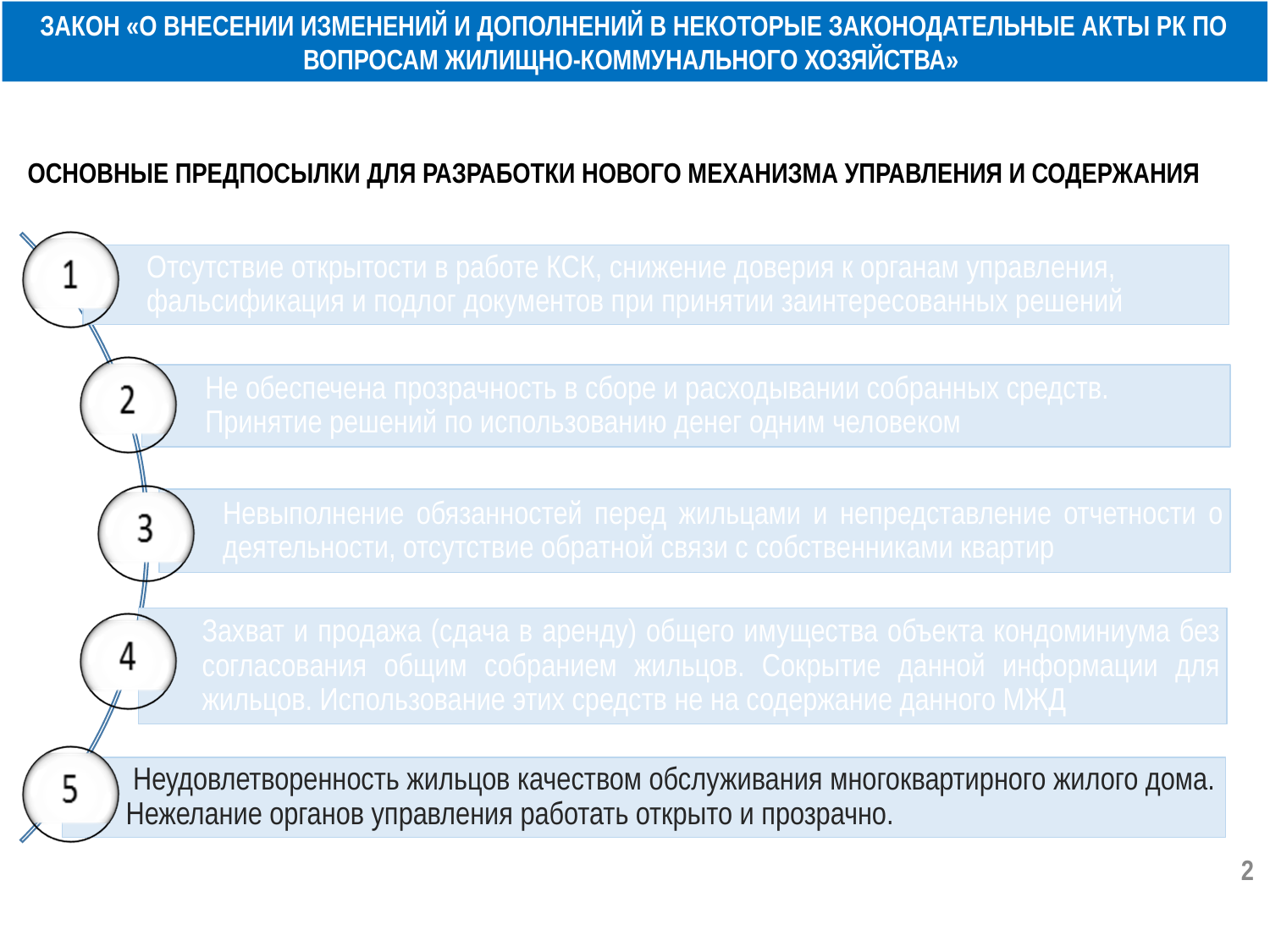

ЗАКОН «О ВНЕСЕНИИ ИЗМЕНЕНИЙ И ДОПОЛНЕНИЙ В НЕКОТОРЫЕ ЗАКОНОДАТЕЛЬНЫЕ АКТЫ РК ПО ВОПРОСАМ ЖИЛИЩНО-КОММУНАЛЬНОГО ХОЗЯЙСТВА»

Отсутствие открытости в работе КСК, снижение доверия к органам управления, фальсификация и подлог документов при принятии заинтересованных решений

Не обеспечена прозрачность в сборе и расходывании собранных средств. Принятие решений по использованию денег одним человеком

Невыполнение обязанностей перед жильцами и непредставление отчетности о деятельности, отсутствие обратной связи с собственниками квартир

Захват и продажа (сдача в аренду) общего имущества объекта кондоминиума без согласования общим собранием жильцов. Сокрытие данной информации для жильцов. Использование этих средств не на содержание данного МЖД

 Неудовлетворенность жильцов качеством обслуживания многоквартирного жилого дома. Нежелание органов управления работать открыто и прозрачно.
ОСНОВНЫЕ ПРЕДПОСЫЛКИ ДЛЯ РАЗРАБОТКИ НОВОГО МЕХАНИЗМА УПРАВЛЕНИЯ И СОДЕРЖАНИЯ
2